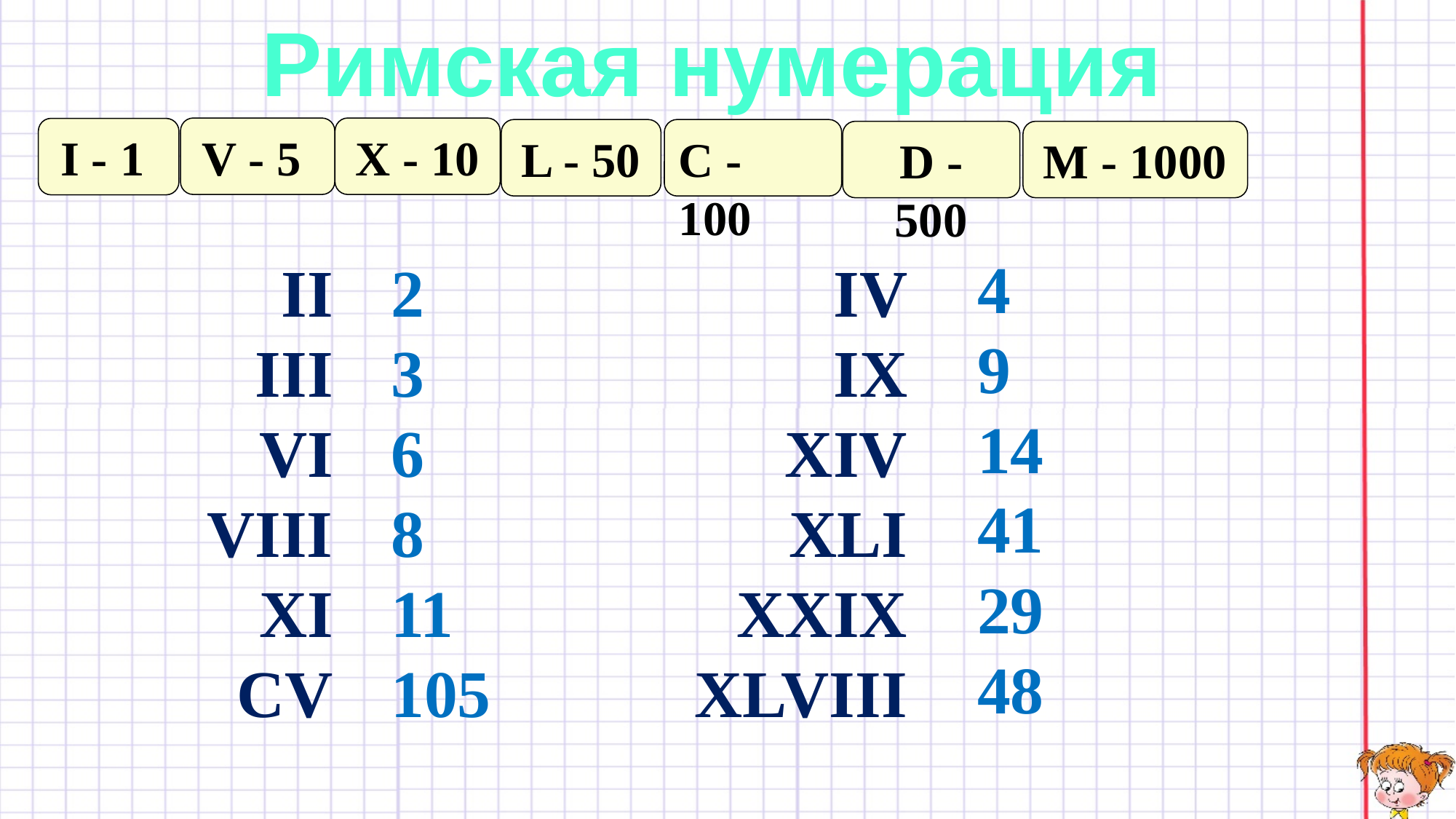

Римская нумерация
V - 5
X - 10
I - 1
L - 50
C - 100
D - 500
M - 1000
4
9
14
41
29
48
II
III
VI
VIII
XI
СV
2
3
6
8
11
105
IV
IX
XIV
XLI
XXIX
XLVIII